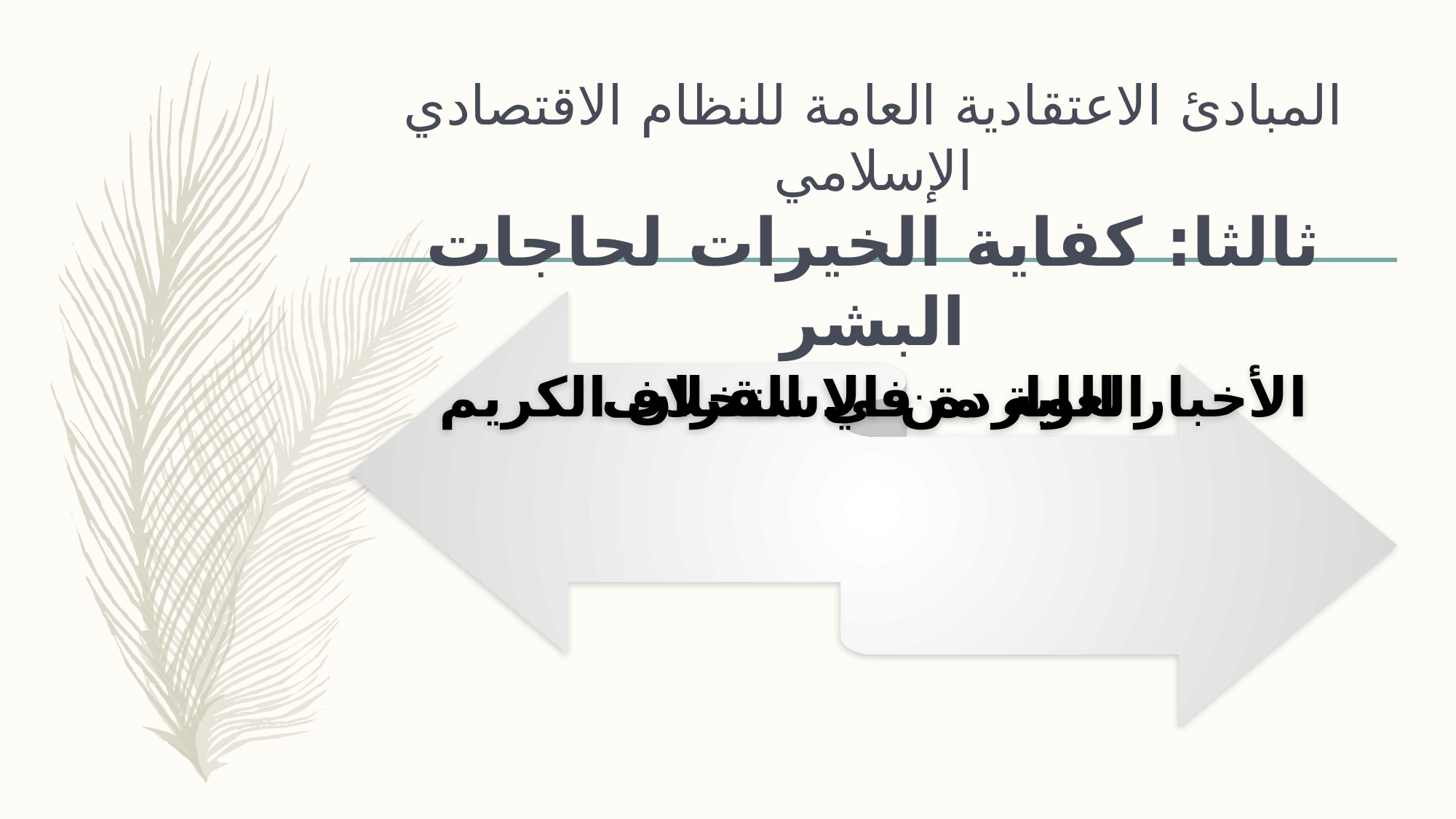

# المبادئ الاعتقادية العامة للنظام الاقتصادي الإسلامي ثالثا: كفاية الخيرات لحاجات البشر